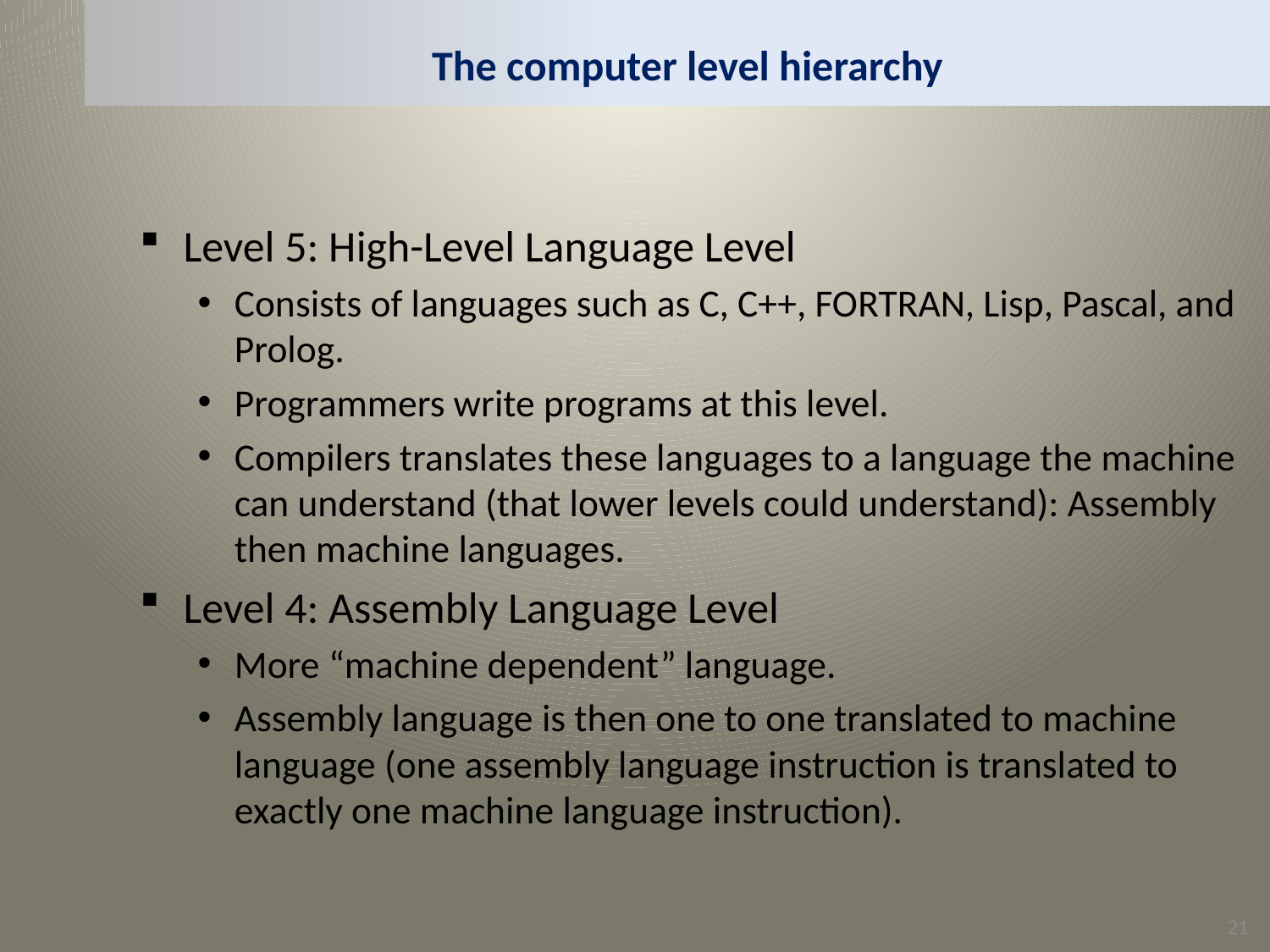

# The computer level hierarchy
Level 5: High-Level Language Level
Consists of languages such as C, C++, FORTRAN, Lisp, Pascal, and Prolog.
Programmers write programs at this level.
Compilers translates these languages to a language the machine can understand (that lower levels could understand): Assembly then machine languages.
Level 4: Assembly Language Level
More “machine dependent” language.
Assembly language is then one to one translated to machine language (one assembly language instruction is translated to exactly one machine language instruction).